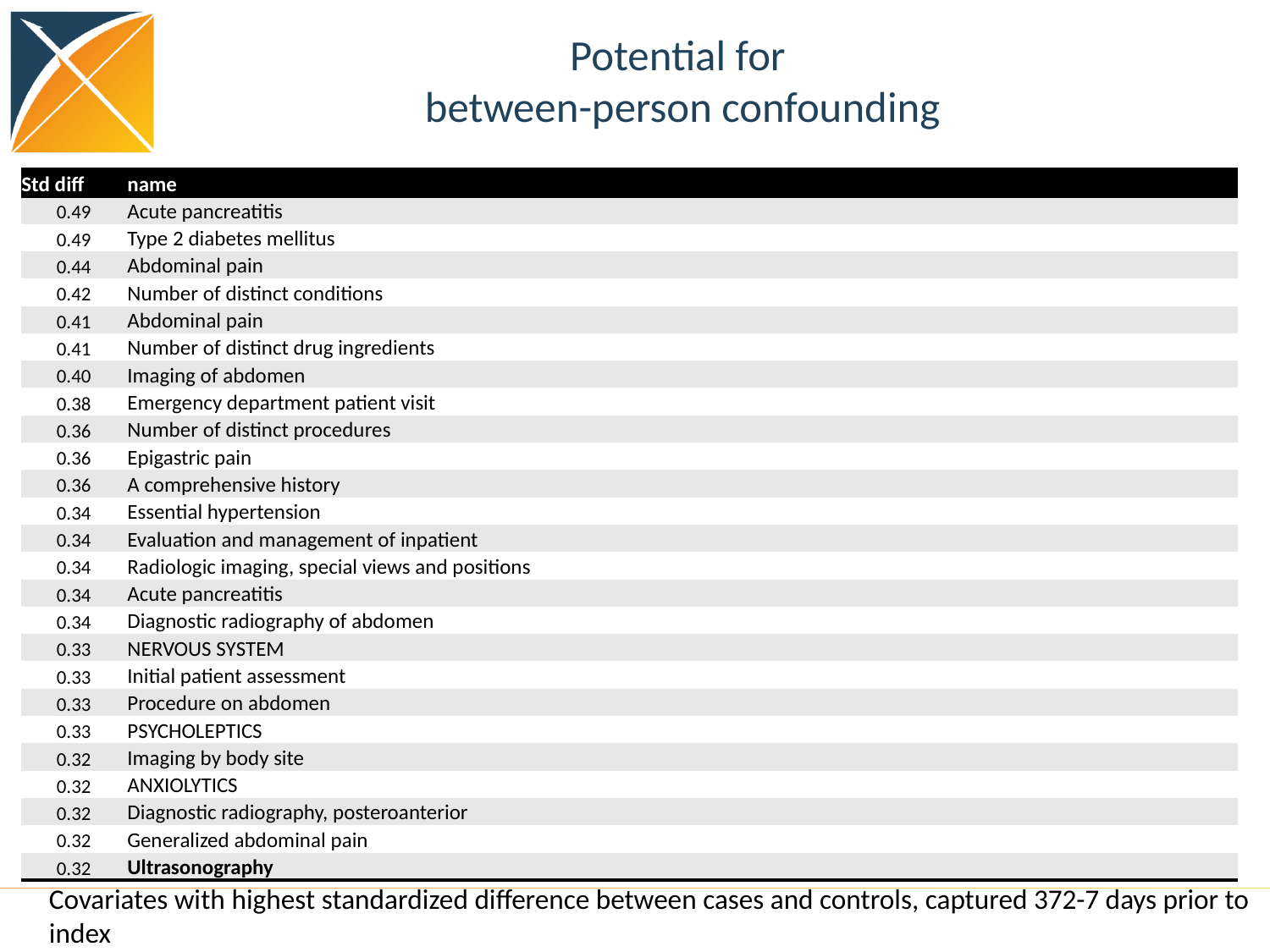

# Potential for between-person confounding
| Std diff | name |
| --- | --- |
| 0.49 | Acute pancreatitis |
| 0.49 | Type 2 diabetes mellitus |
| 0.44 | Abdominal pain |
| 0.42 | Number of distinct conditions |
| 0.41 | Abdominal pain |
| 0.41 | Number of distinct drug ingredients |
| 0.40 | Imaging of abdomen |
| 0.38 | Emergency department patient visit |
| 0.36 | Number of distinct procedures |
| 0.36 | Epigastric pain |
| 0.36 | A comprehensive history |
| 0.34 | Essential hypertension |
| 0.34 | Evaluation and management of inpatient |
| 0.34 | Radiologic imaging, special views and positions |
| 0.34 | Acute pancreatitis |
| 0.34 | Diagnostic radiography of abdomen |
| 0.33 | NERVOUS SYSTEM |
| 0.33 | Initial patient assessment |
| 0.33 | Procedure on abdomen |
| 0.33 | PSYCHOLEPTICS |
| 0.32 | Imaging by body site |
| 0.32 | ANXIOLYTICS |
| 0.32 | Diagnostic radiography, posteroanterior |
| 0.32 | Generalized abdominal pain |
| 0.32 | Ultrasonography |
Covariates with highest standardized difference between cases and controls, captured 372-7 days prior to index

20